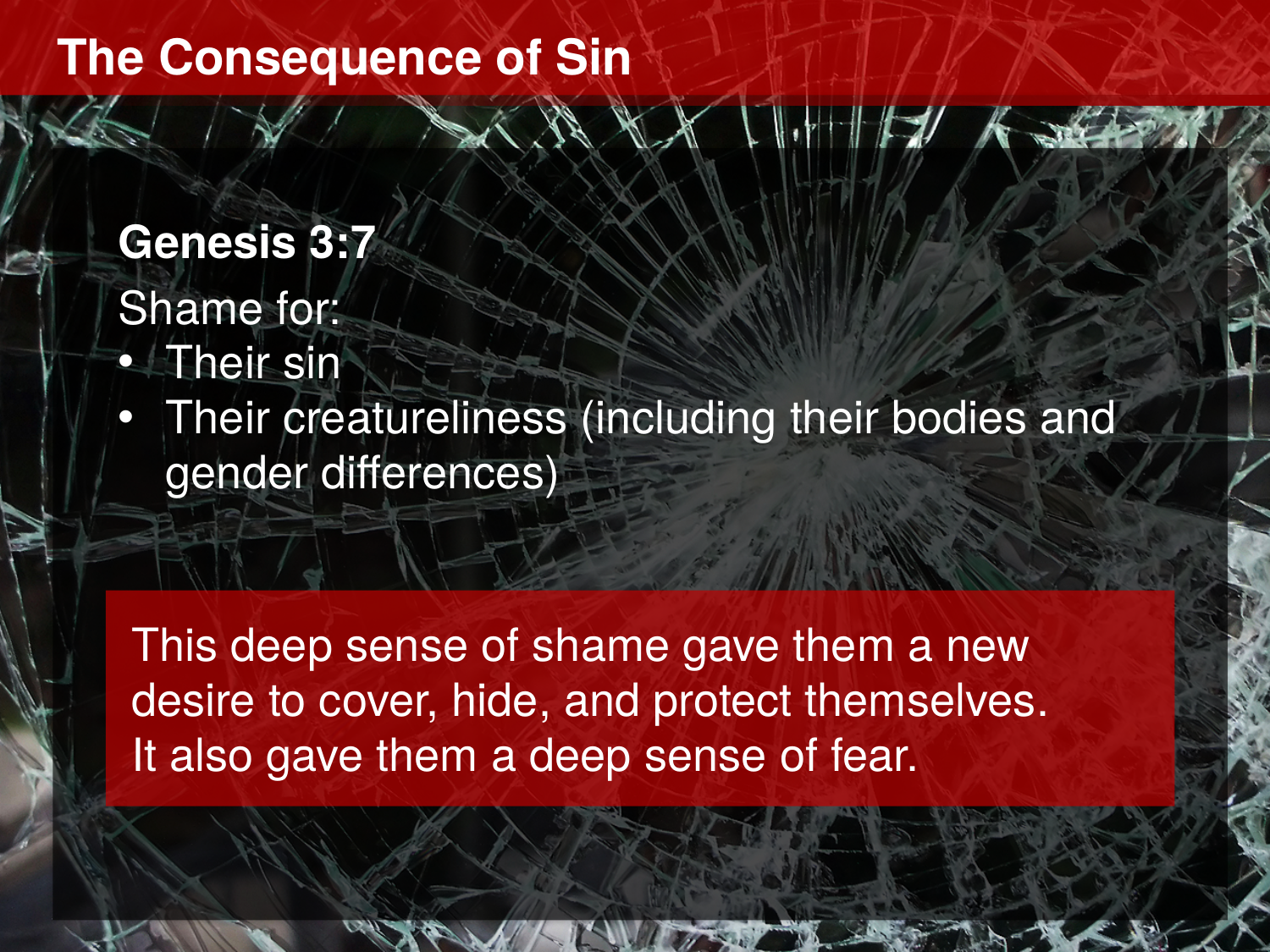

The Consequence of Sin

Genesis 3:7
Shame for:
Their sin
Their creatureliness (including their bodies and gender differences)
This deep sense of shame gave them a new desire to cover, hide, and protect themselves.
It also gave them a deep sense of fear.